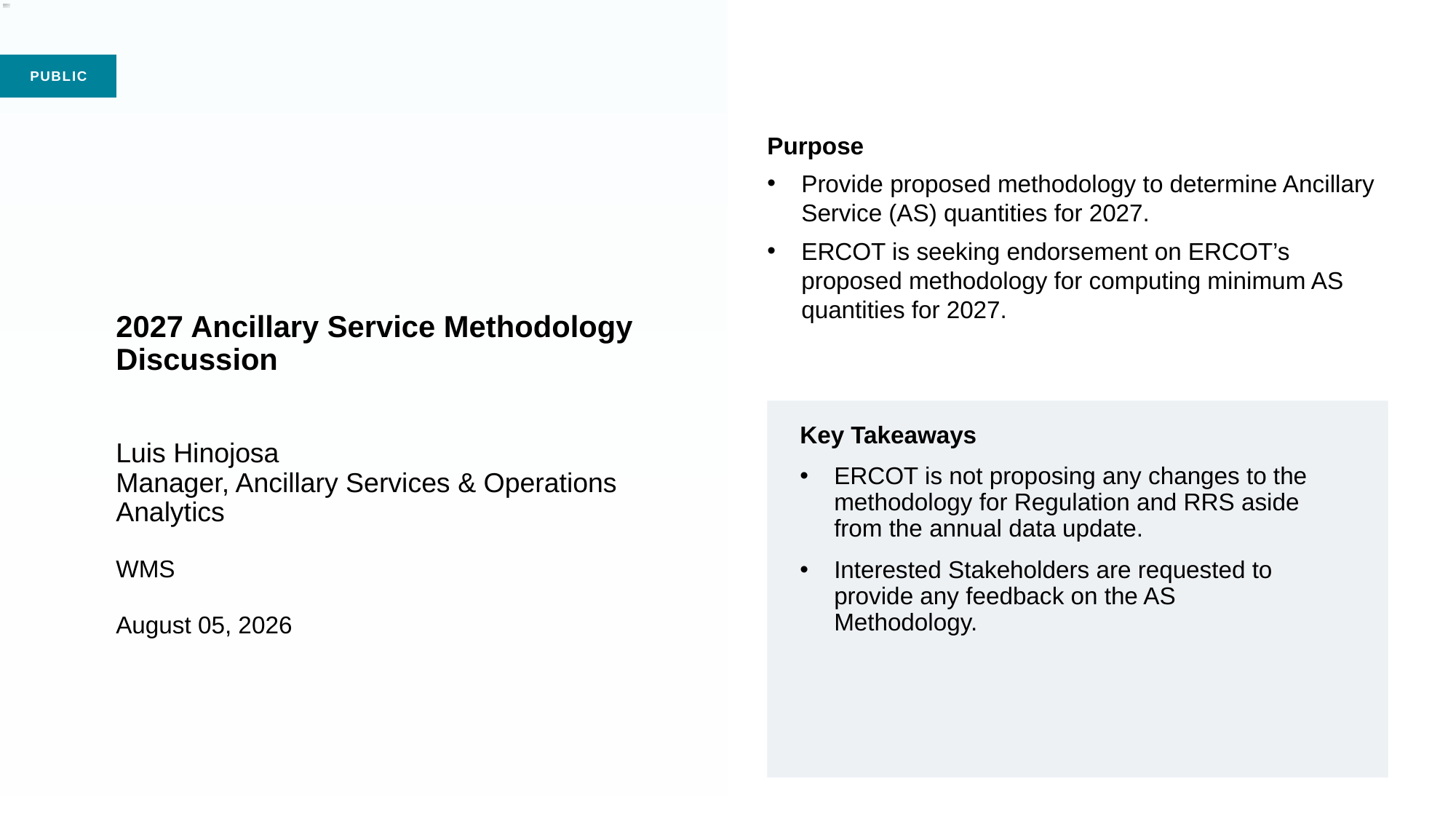

Purpose
Provide proposed methodology to determine Ancillary Service (AS) quantities for 2027.
ERCOT is seeking endorsement on ERCOT’s proposed methodology for computing minimum AS quantities for 2027.

# 2027 Ancillary Service Methodology Discussion Luis Hinojosa Manager, Ancillary Services & Operations Analytics WMS August 05, 2026
Key Takeaways
ERCOT is not proposing any changes to the methodology for Regulation and RRS aside from the annual data update.
Interested Stakeholders are requested to provide any feedback on the AS Methodology.